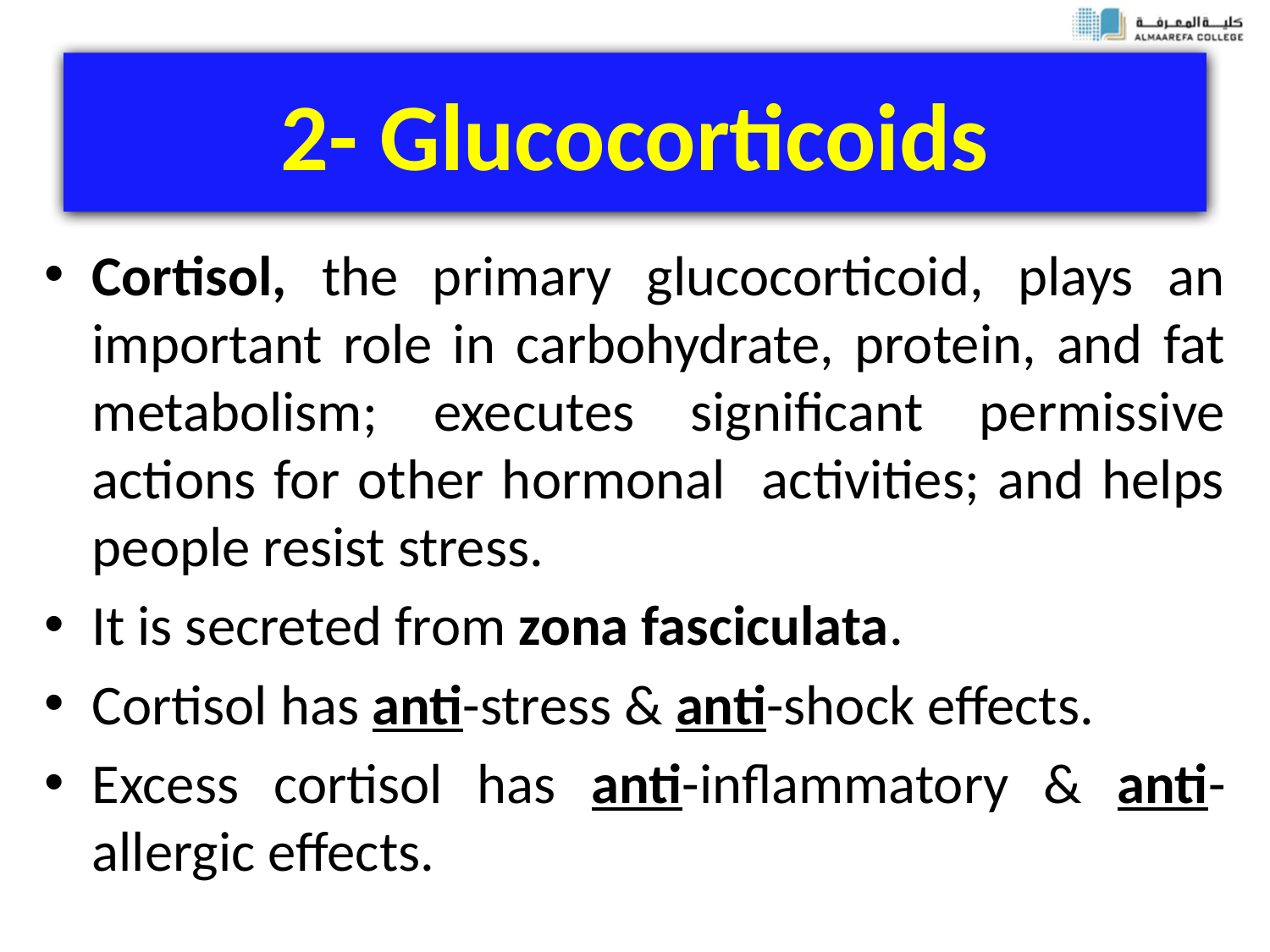

# 2- Glucocorticoids
Cortisol, the primary glucocorticoid, plays an important role in carbohydrate, protein, and fat metabolism; executes significant permissive actions for other hormonal  activities; and helps people resist stress.
It is secreted from zona fasciculata.
Cortisol has anti-stress & anti-shock effects.
Excess cortisol has anti-inflammatory & anti-allergic effects.